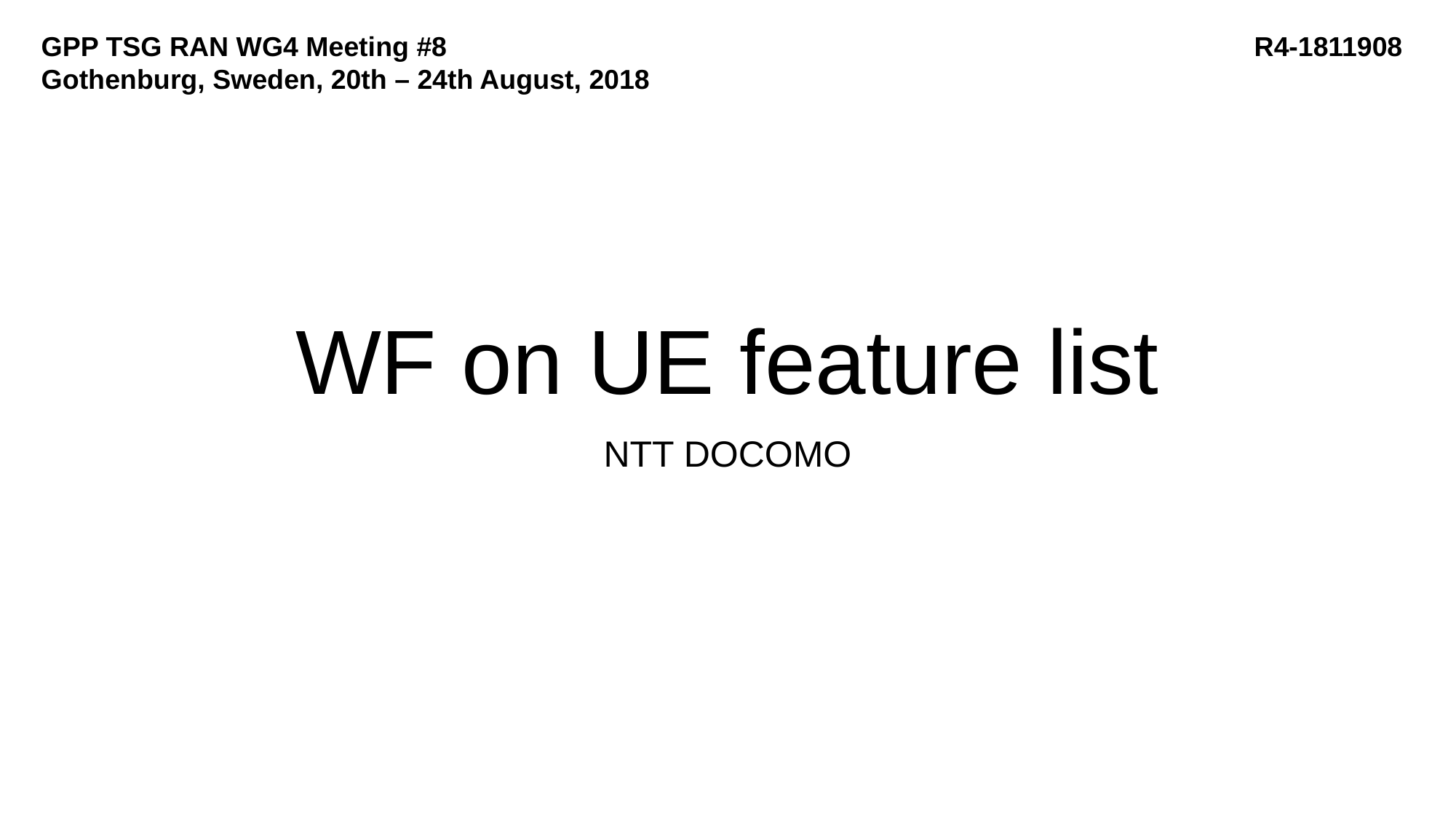

GPP TSG RAN WG4 Meeting #8	                                                                                                          R4-1811908
Gothenburg, Sweden, 20th – 24th August, 2018
# WF on UE feature list
NTT DOCOMO